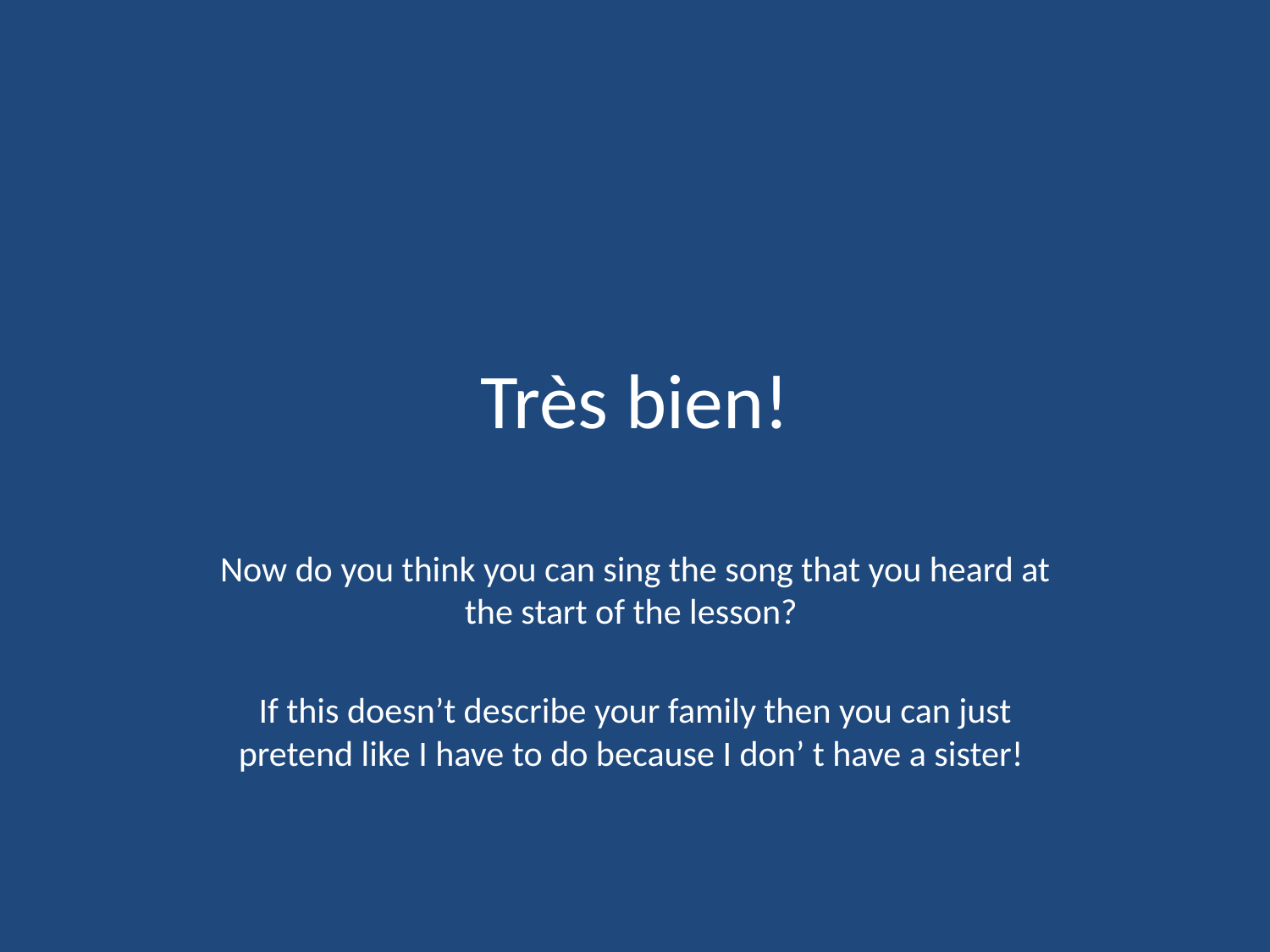

# Très bien!
Now do you think you can sing the song that you heard at the start of the lesson?

If this doesn’t describe your family then you can just pretend like I have to do because I don’ t have a sister!